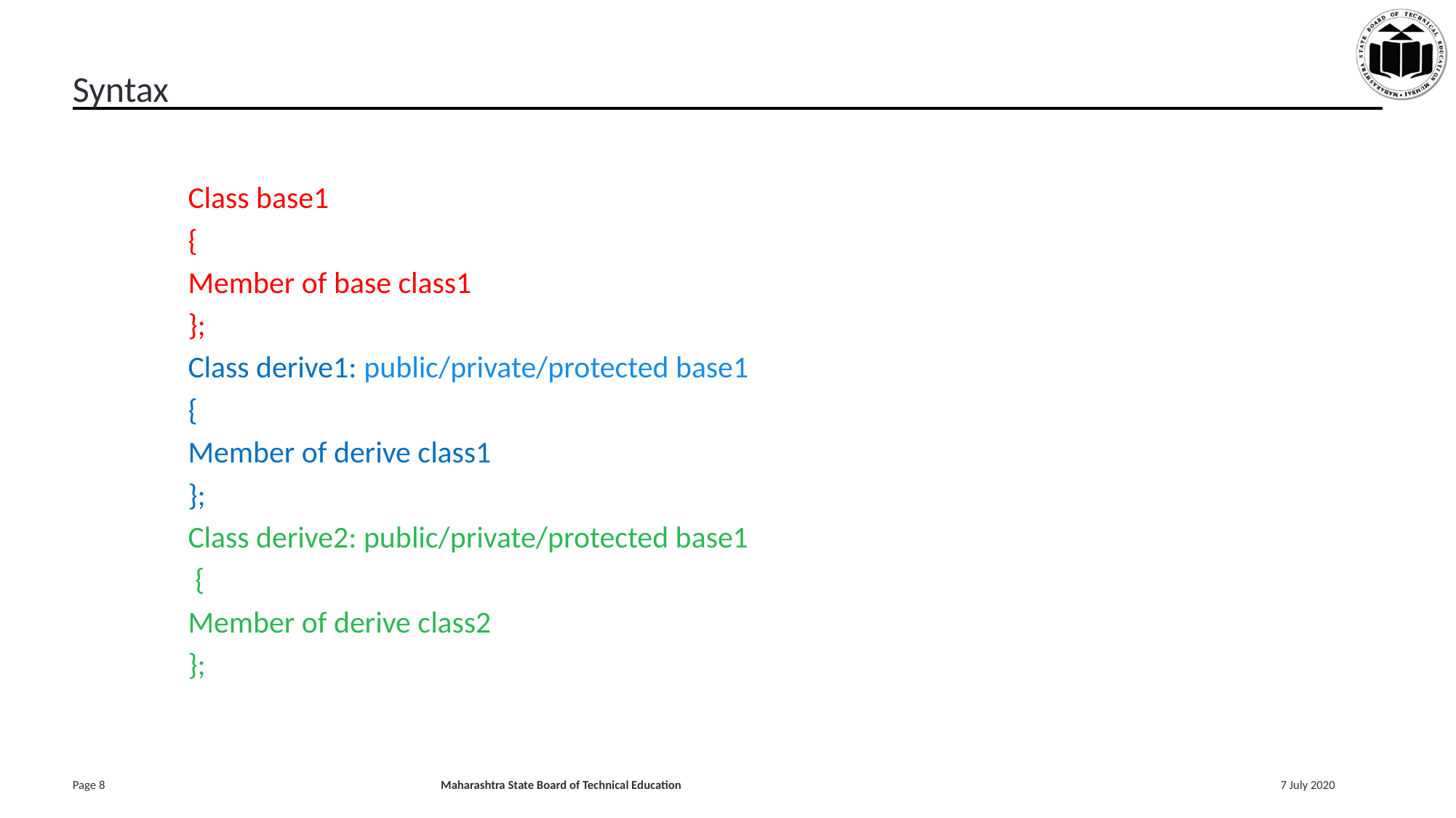

# Syntax

Class base1
{
Member of base class1
};
Class derive1: public/private/protected base1
{
Member of derive class1
};
Class derive2: public/private/protected base1
 {
Member of derive class2
};